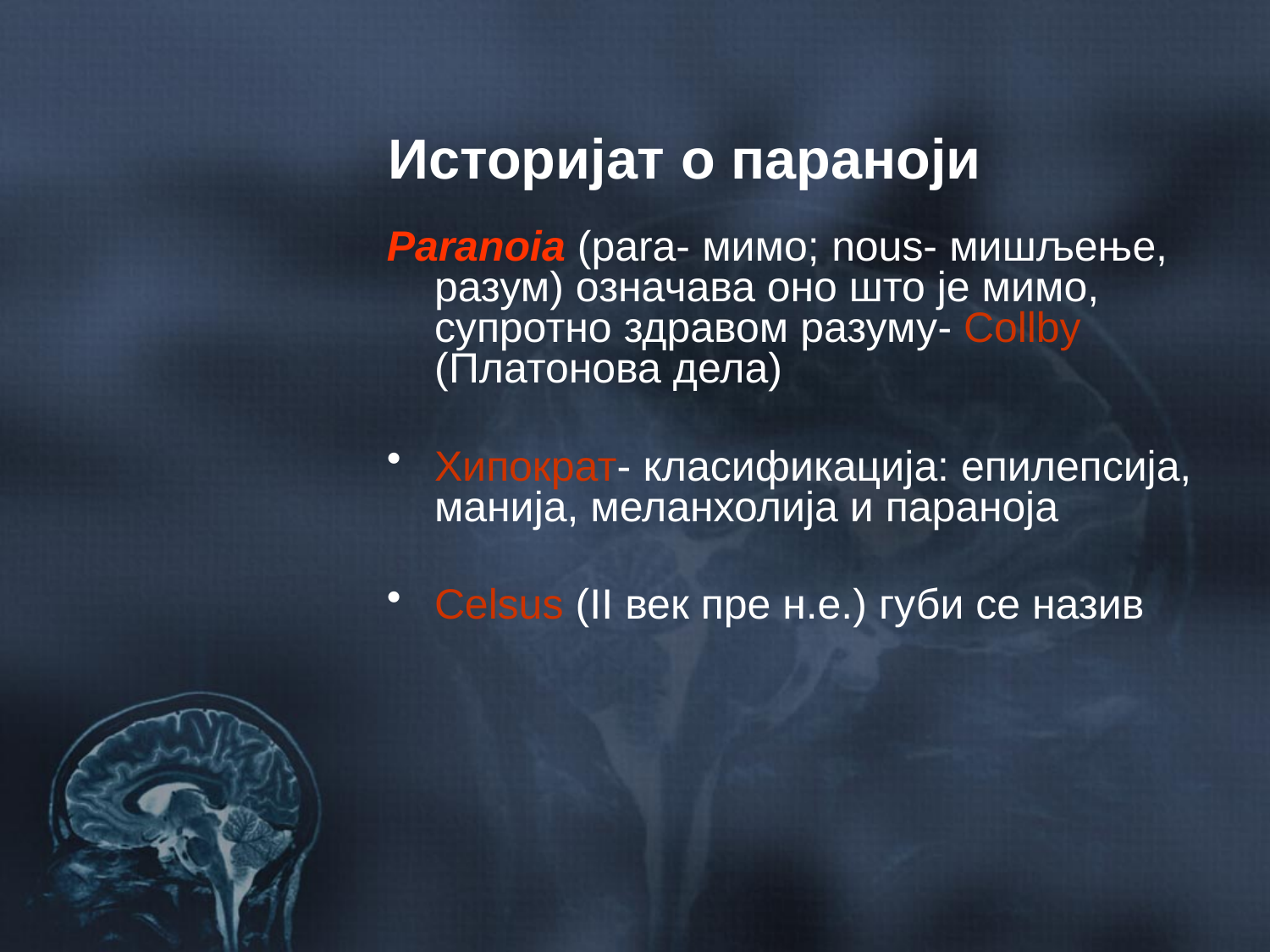

# Историјат о параноји
Paranoia (para- мимо; nous- мишљење, разум) означава оно што је мимо, супротно здравом разуму- Collby (Платонова дела)

Хипократ- класификација: епилепсија, манија, меланхолија и параноја

Celsus (II век пре н.е.) губи се назив